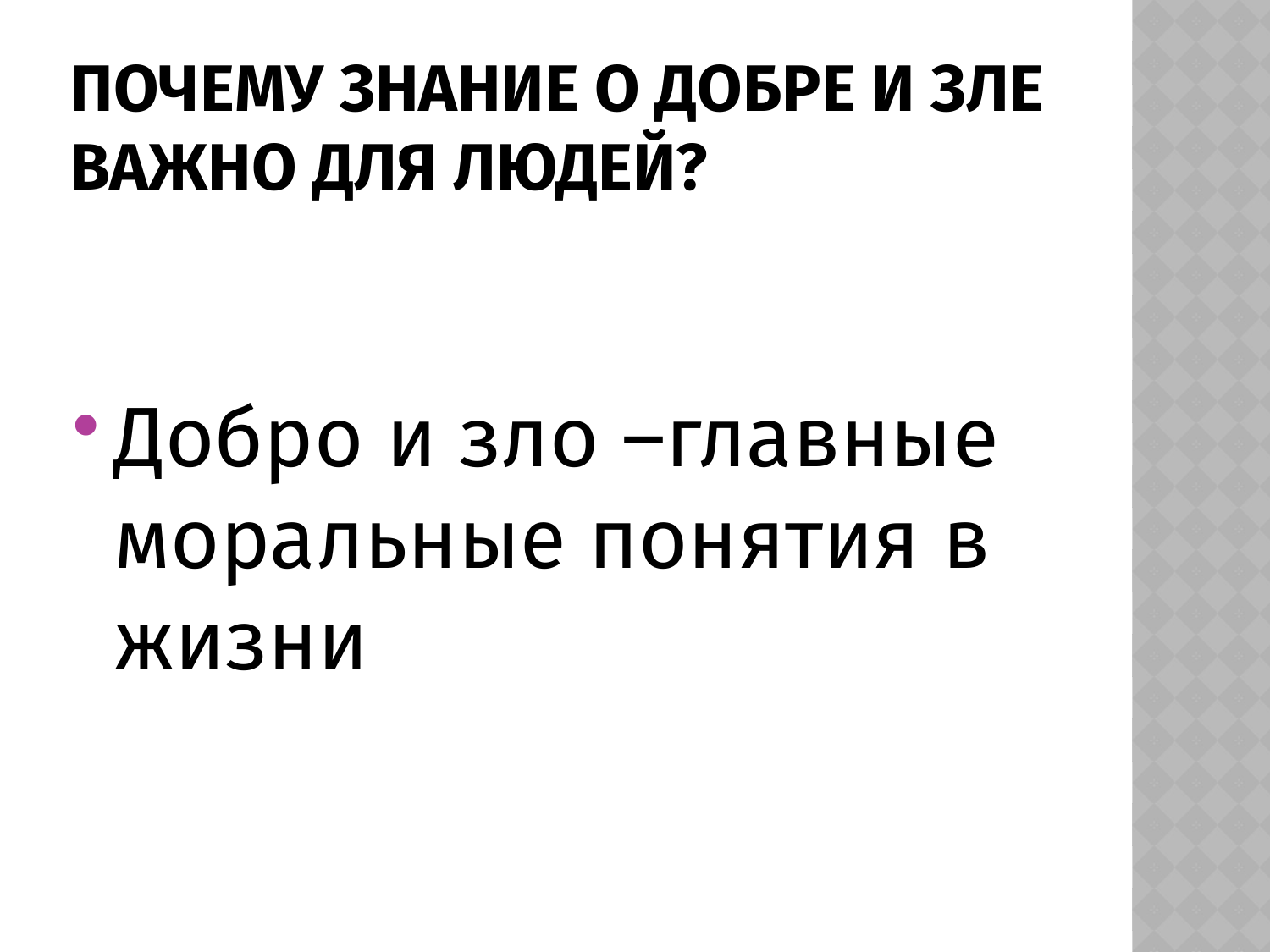

# Почему знание о добре и зле важно для людей?
Добро и зло –главные моральные понятия в жизни